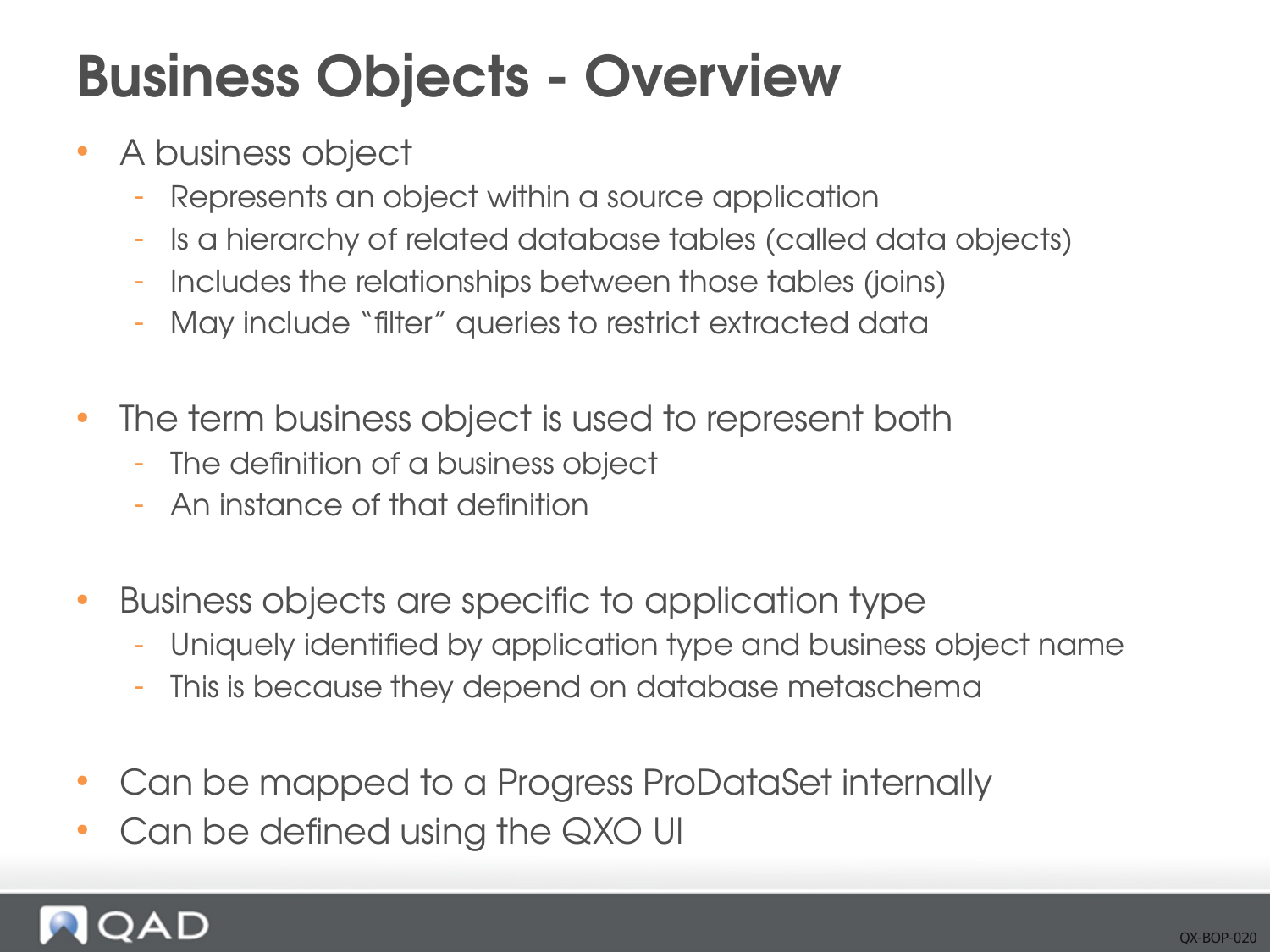

# Business Objects - Overview
A business object
Represents an object within a source application
Is a hierarchy of related database tables (called data objects)
Includes the relationships between those tables (joins)
May include “filter” queries to restrict extracted data

The term business object is used to represent both
The definition of a business object
An instance of that definition

Business objects are specific to application type
Uniquely identified by application type and business object name
This is because they depend on database metaschema

Can be mapped to a Progress ProDataSet internally
Can be defined using the QXO UI

QX-BOP-020